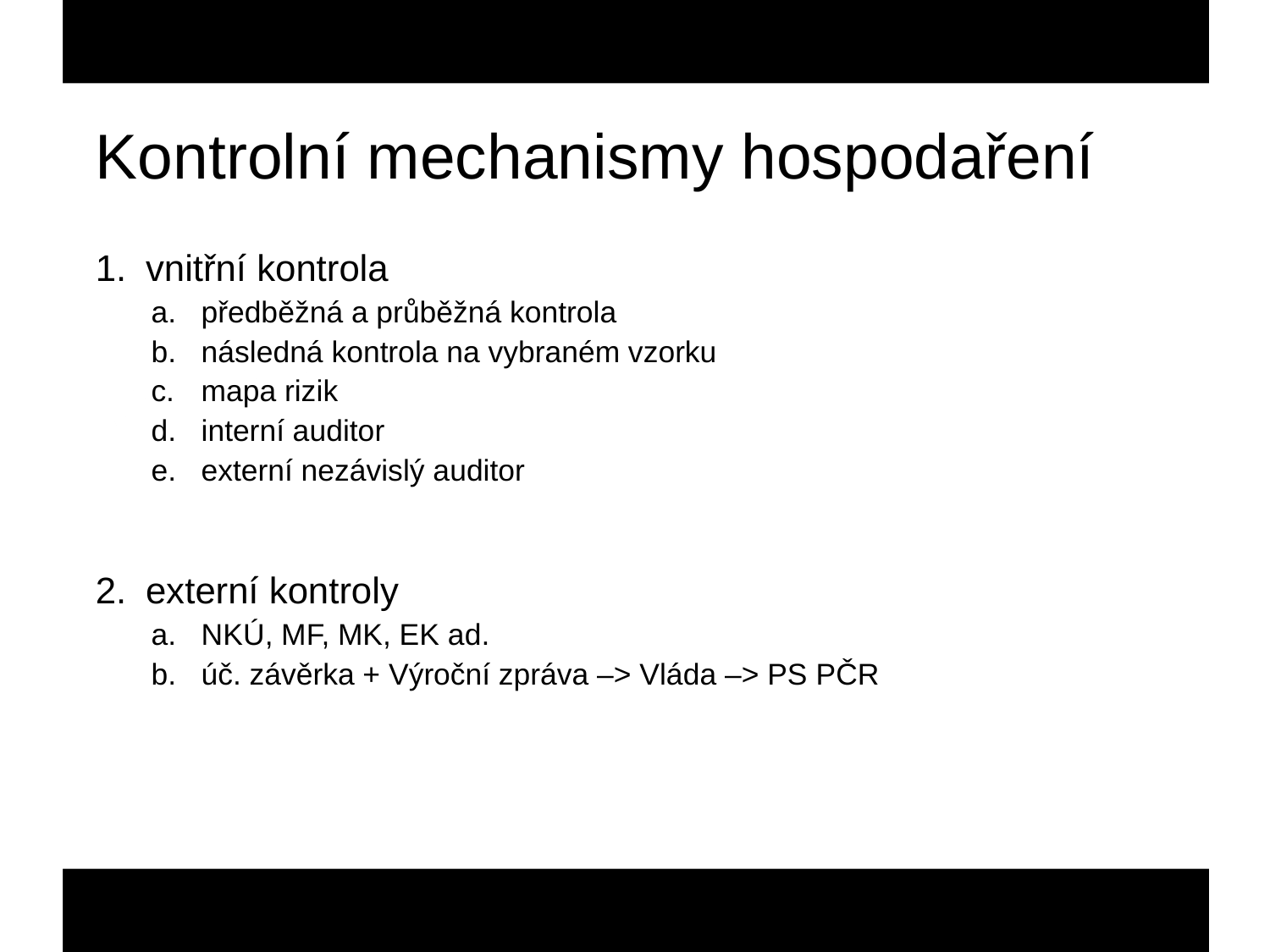

Kontrolní mechanismy hospodaření

vnitřní kontrola
předběžná a průběžná kontrola
následná kontrola na vybraném vzorku
mapa rizik
interní auditor
externí nezávislý auditor

externí kontroly
NKÚ, MF, MK, EK ad.
úč. závěrka + Výroční zpráva –> Vláda –> PS PČR
6